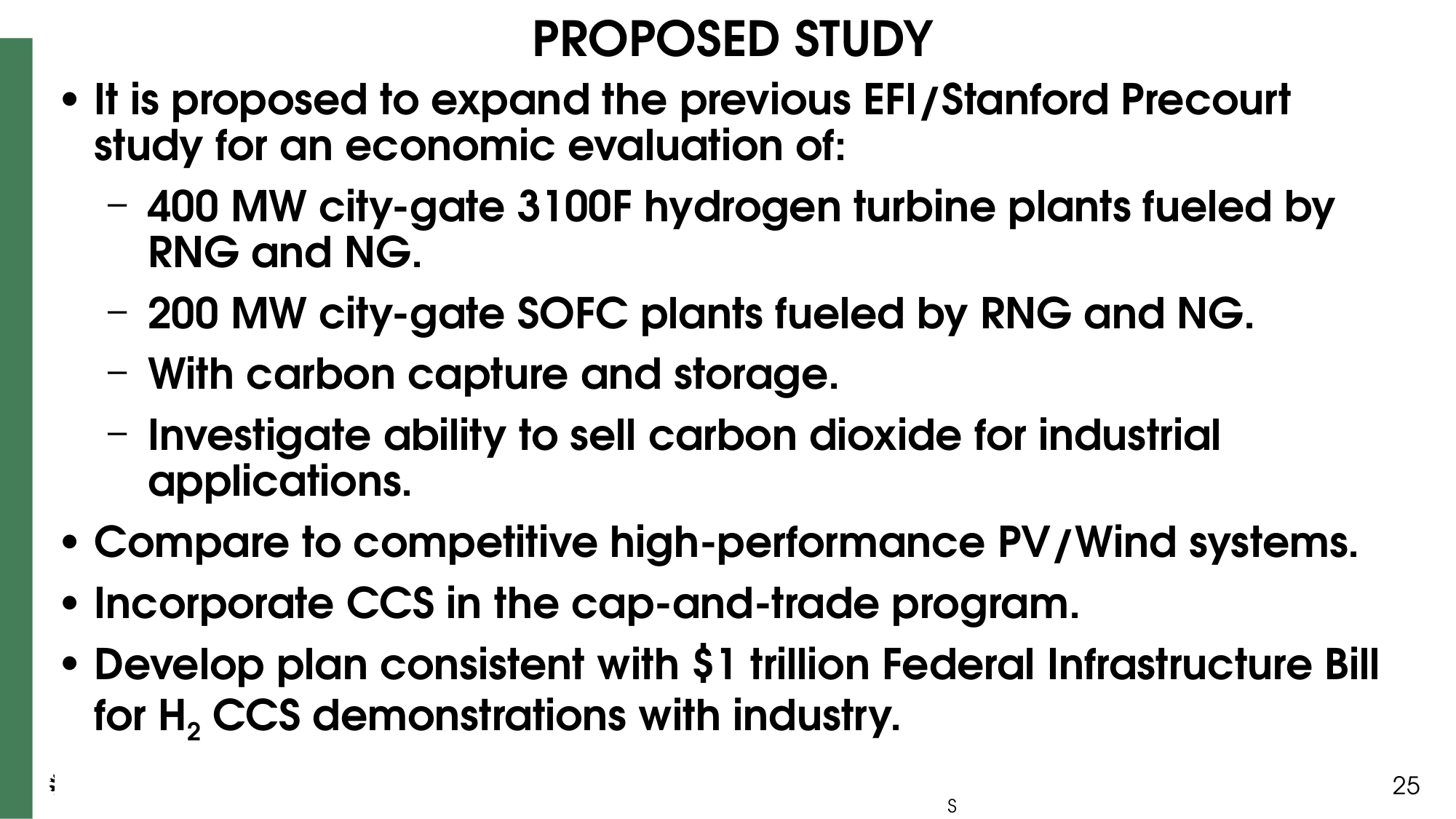

# PROPOSED STUDY
It is proposed to expand the previous EFI/Stanford Precourt study for an economic evaluation of:
400 MW city-gate 3100F hydrogen turbine plants fueled by RNG and NG.
200 MW city-gate SOFC plants fueled by RNG and NG.
With carbon capture and storage.
Investigate ability to sell carbon dioxide for industrial applications.
Compare to competitive high-performance PV/Wind systems.
Incorporate CCS in the cap-and-trade program.
Develop plan consistent with $1 trillion Federal Infrastructure Bill for H2 CCS demonstrations with industry.

25
S